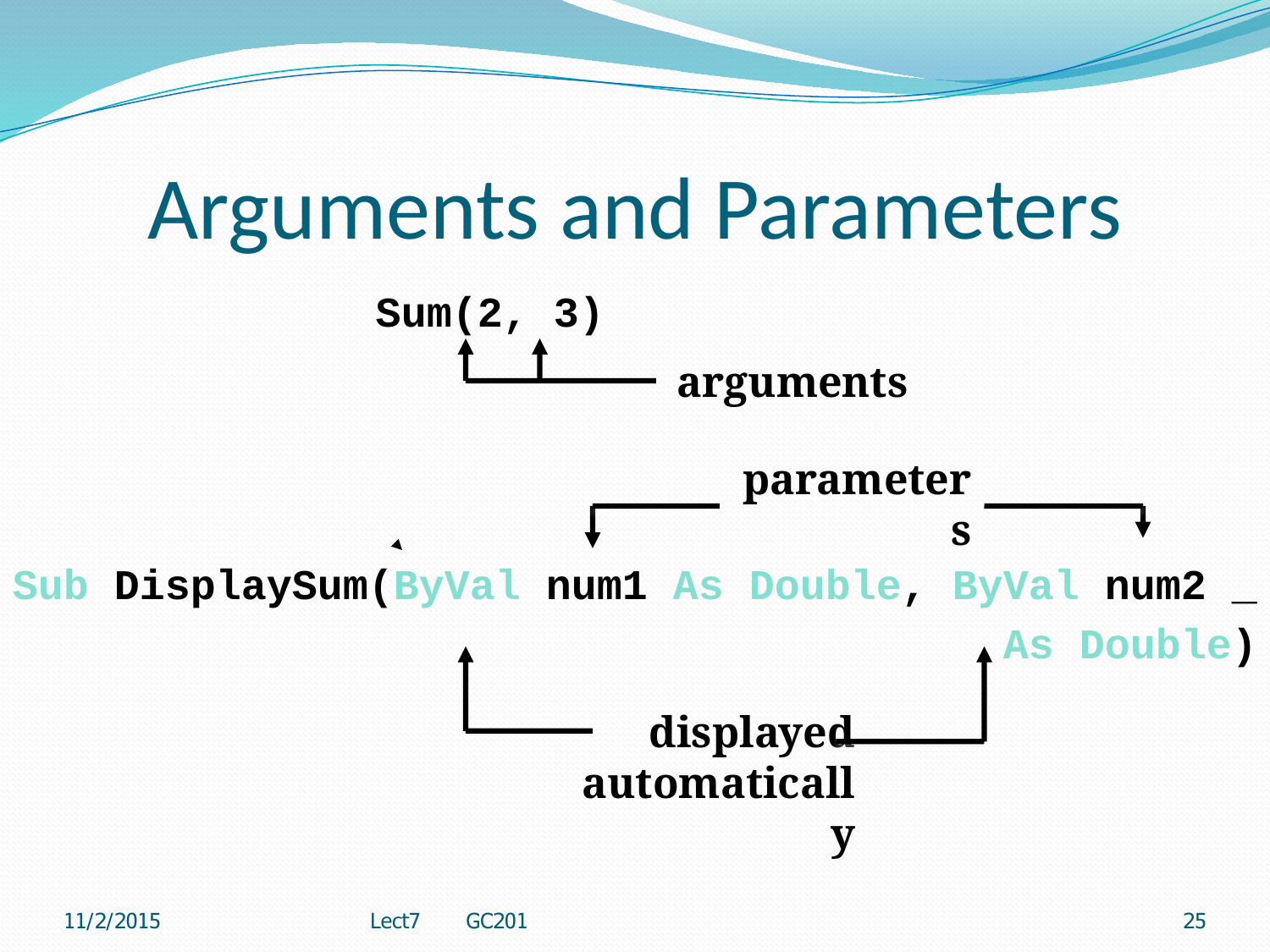

# Arguments and Parameters
    	                  Sum(2, 3)

Sub DisplaySum(ByVal num1 As Double, ByVal num2 _
                                       As Double)

arguments

parameters

displayed automatically

11/2/2015
Lect7       GC201
25